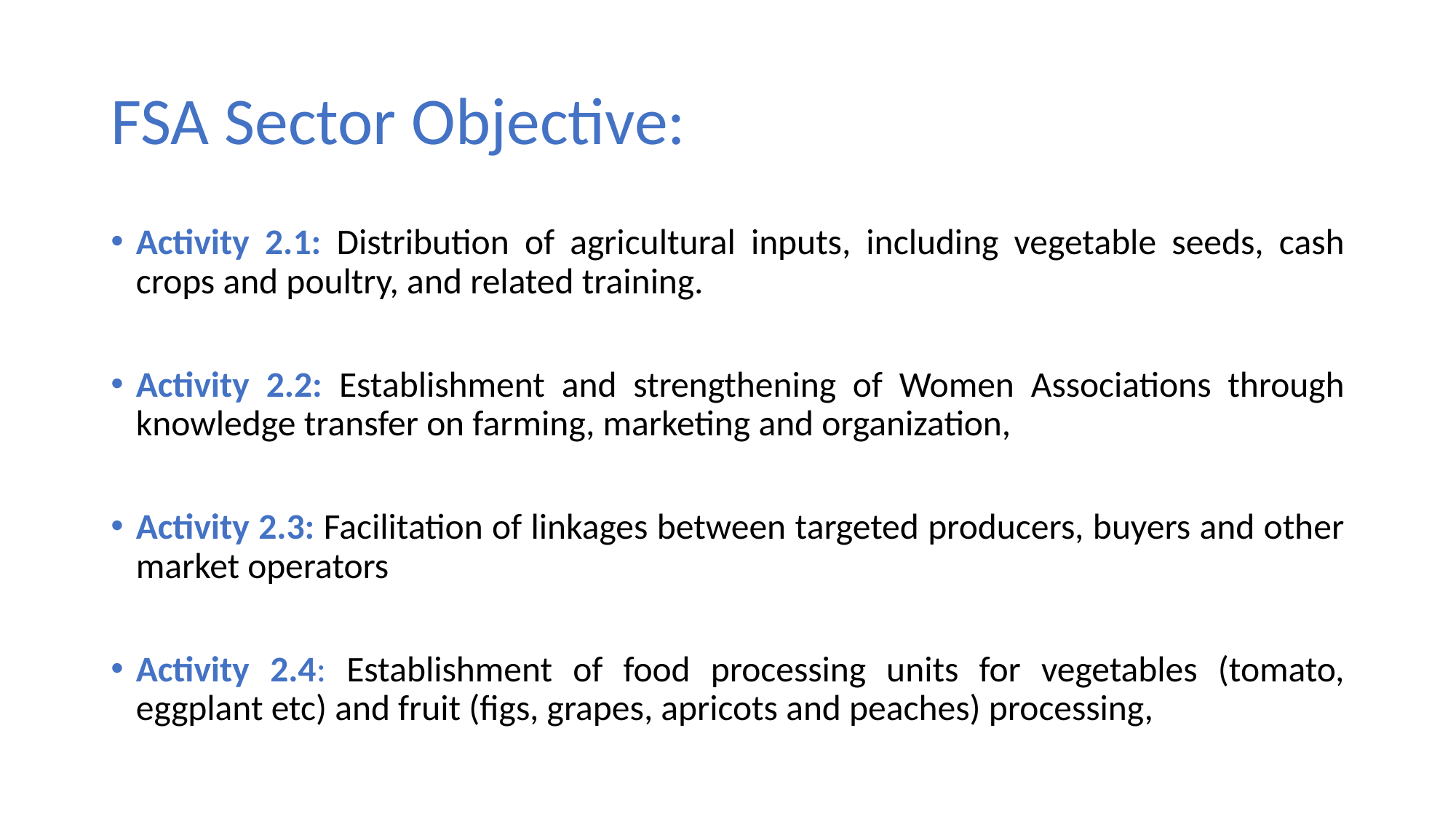

# FSA Sector Objective:
Activity 2.1: Distribution of agricultural inputs, including vegetable seeds, cash crops and poultry, and related training.

Activity 2.2: Establishment and strengthening of Women Associations through knowledge transfer on farming, marketing and organization,

Activity 2.3: Facilitation of linkages between targeted producers, buyers and other market operators

Activity 2.4: Establishment of food processing units for vegetables (tomato, eggplant etc) and fruit (figs, grapes, apricots and peaches) processing,